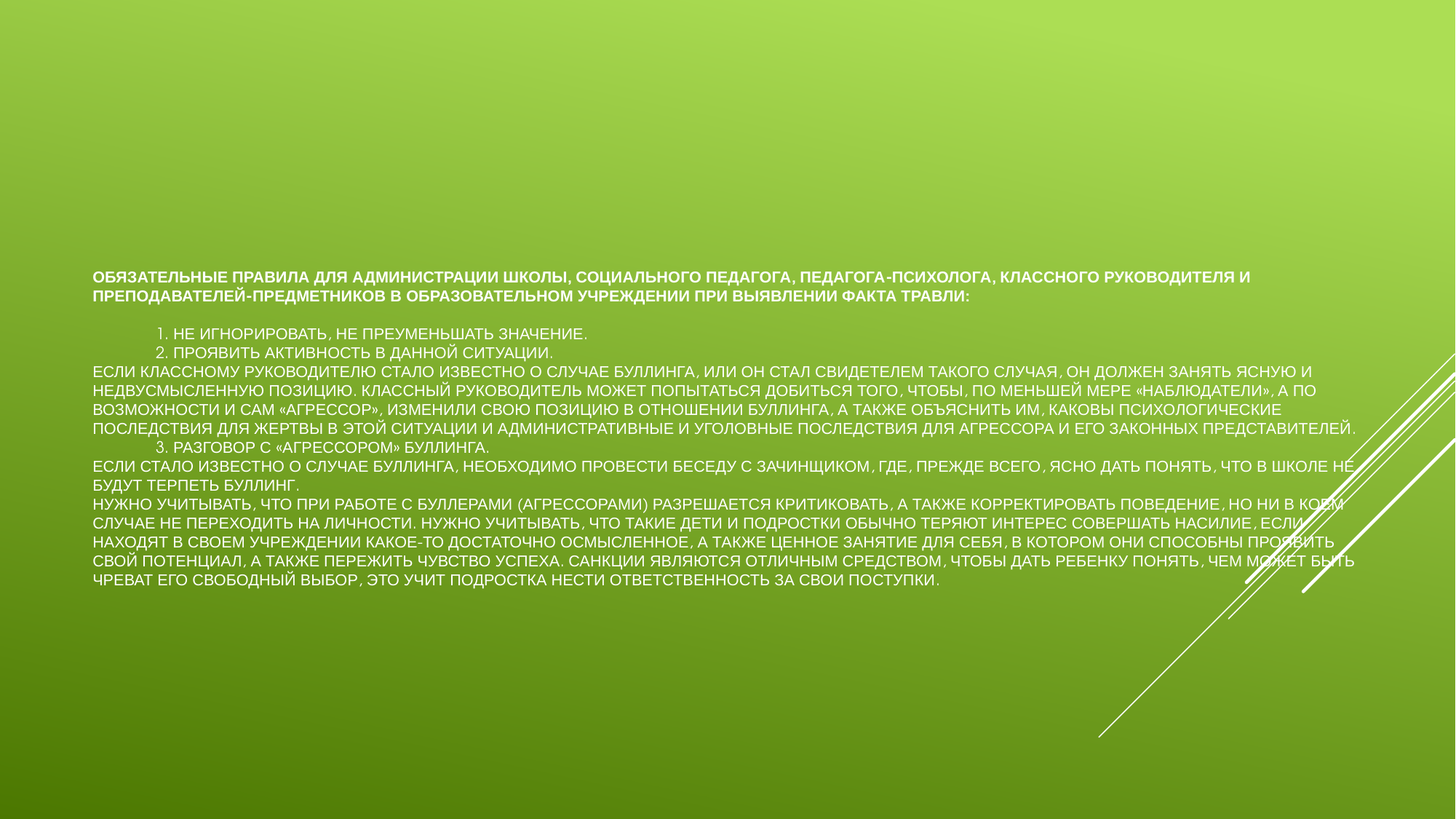

# Обязательные правила для администрации школы, социального педагога, педагога-психолога, классного руководителя и преподавателей-предметников в образовательном учреждении при выявлении факта травли: 1. Не игнорировать, не преуменьшать значение. 2. Проявить активность в данной ситуации. Если классному руководителю стало известно о случае буллинга, или он стал свидетелем такого случая, он должен занять ясную и недвусмысленную позицию. Классный руководитель может попытаться добиться того, чтобы, по меньшей мере «наблюдатели», а по возможности и сам «агрессор», изменили свою позицию в отношении буллинга, а также объяснить им, каковы психологические последствия для жертвы в этой ситуации и административные и уголовные последствия для агрессора и его законных представителей. 3. Разговор с «агрессором» буллинга. Если стало известно о случае буллинга, необходимо провести беседу с зачинщиком, где, прежде всего, ясно дать понять, что в школе не будут терпеть буллинг. Нужно учитывать, что при работе с буллерами (агрессорами) разрешается критиковать, а также корректировать поведение, но ни в коем случае не переходить на личности. Нужно учитывать, что такие дети и подростки обычно теряют интерес совершать насилие, если находят в своем учреждении какое-то достаточно осмысленное, а также ценное занятие для себя, в котором они способны проявить свой потенциал, а также пережить чувство успеха. Санкции являются отличным средством, чтобы дать ребенку понять, чем может быть чреват его свободный выбор, это учит подростка нести ответственность за свои поступки.